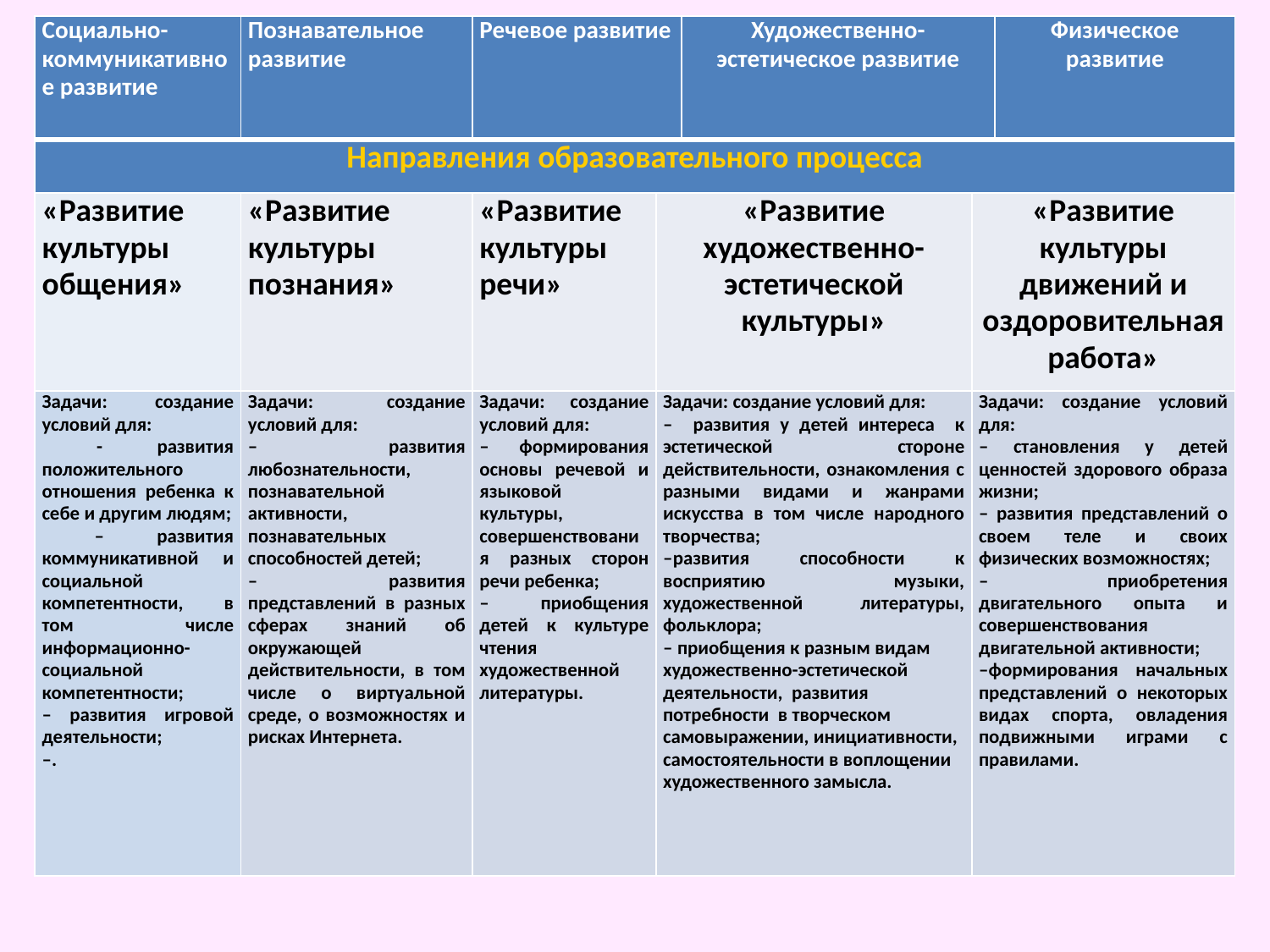

| Социально-коммуникативное развитие | Познавательное развитие | Речевое развитие |  | Художественно-эстетическое развитие |  | Физическое развитие |
| --- | --- | --- | --- | --- | --- | --- |
| Направления образовательного процесса |  |  |  |  |  |  |
| «Развитие культуры общения» | «Развитие культуры познания» | «Развитие культуры речи» | «Развитие художественно-эстетической культуры» |  | «Развитие культуры движений и оздоровительная работа» |  |
| Задачи: создание условий для: - развития положительного отношения ребенка к себе и другим людям; – развития коммуникативной и социальной компетентности, в том числе информационно-социальной компетентности; – развития игровой деятельности; –. | Задачи: создание условий для: – развития любознательности, познавательной активности, познавательных способностей детей; – развития представлений в разных сферах знаний об окружающей действительности, в том числе о виртуальной среде, о возможностях и рисках Интернета. | Задачи: создание условий для: – формирования основы речевой и языковой культуры, совершенствования разных сторон речи ребенка; – приобщения детей к культуре чтения художественной литературы. | Задачи: создание условий для: – развития у детей интереса к эстетической стороне действительности, ознакомления с разными видами и жанрами искусства в том числе народного творчества; –развития способности к восприятию музыки, художественной литературы, фольклора; – приобщения к разным видам художественно-эстетической деятельности, развития потребности в творческом самовыражении, инициативности, самостоятельности в воплощении художественного замысла. |  | Задачи: создание условий для: – становления у детей ценностей здорового образа жизни; – развития представлений о своем теле и своих физических возможностях; – приобретения двигательного опыта и совершенствования двигательной активности; –формирования начальных представлений о некоторых видах спорта, овладения подвижными играми с правилами. |  |